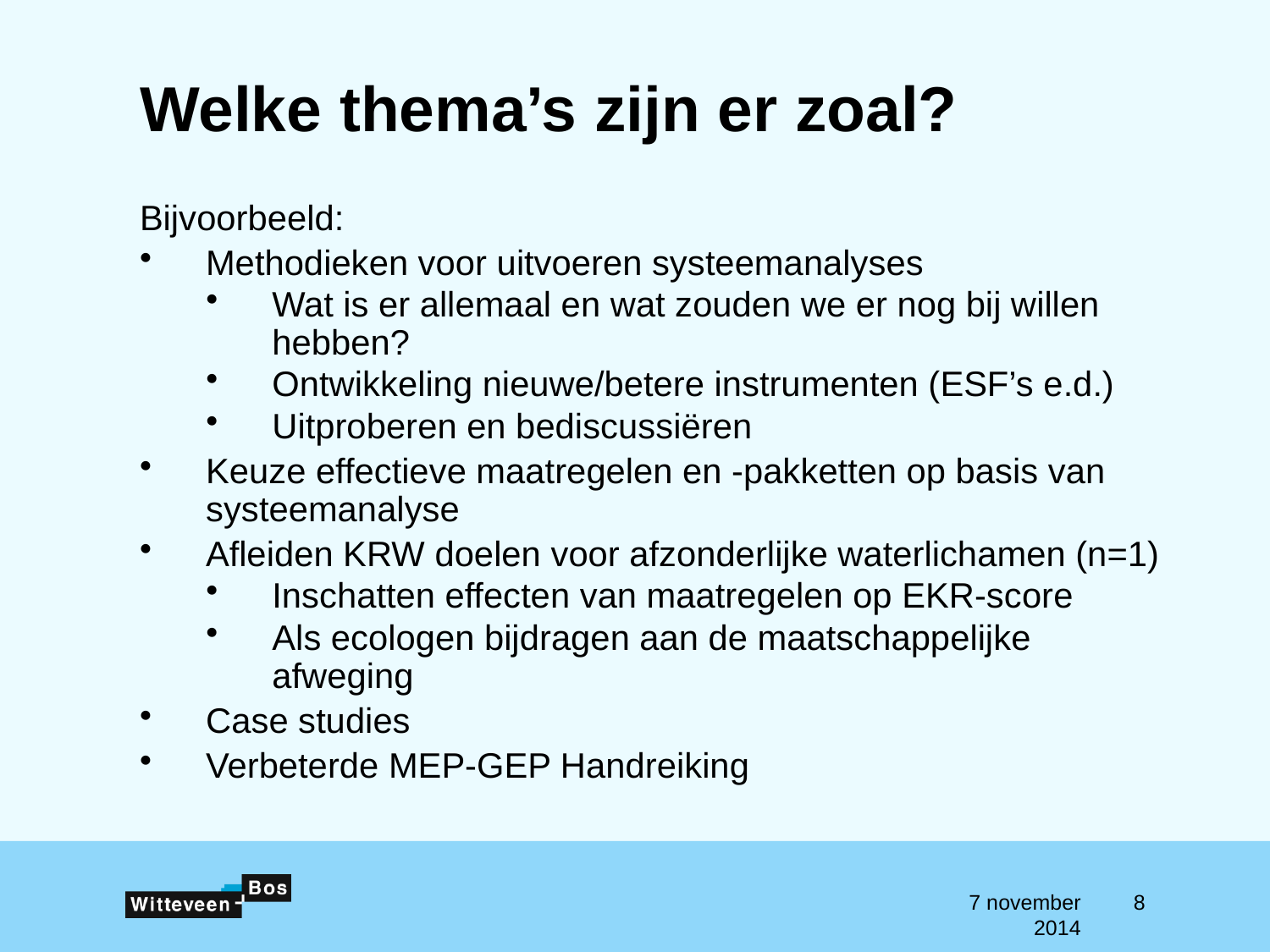

# Welke thema’s zijn er zoal?
Bijvoorbeeld:
Methodieken voor uitvoeren systeemanalyses
Wat is er allemaal en wat zouden we er nog bij willen hebben?
Ontwikkeling nieuwe/betere instrumenten (ESF’s e.d.)
Uitproberen en bediscussiëren
Keuze effectieve maatregelen en -pakketten op basis van systeemanalyse
Afleiden KRW doelen voor afzonderlijke waterlichamen (n=1)
Inschatten effecten van maatregelen op EKR-score
Als ecologen bijdragen aan de maatschappelijke afweging
Case studies
Verbeterde MEP-GEP Handreiking

7 november 2014
8